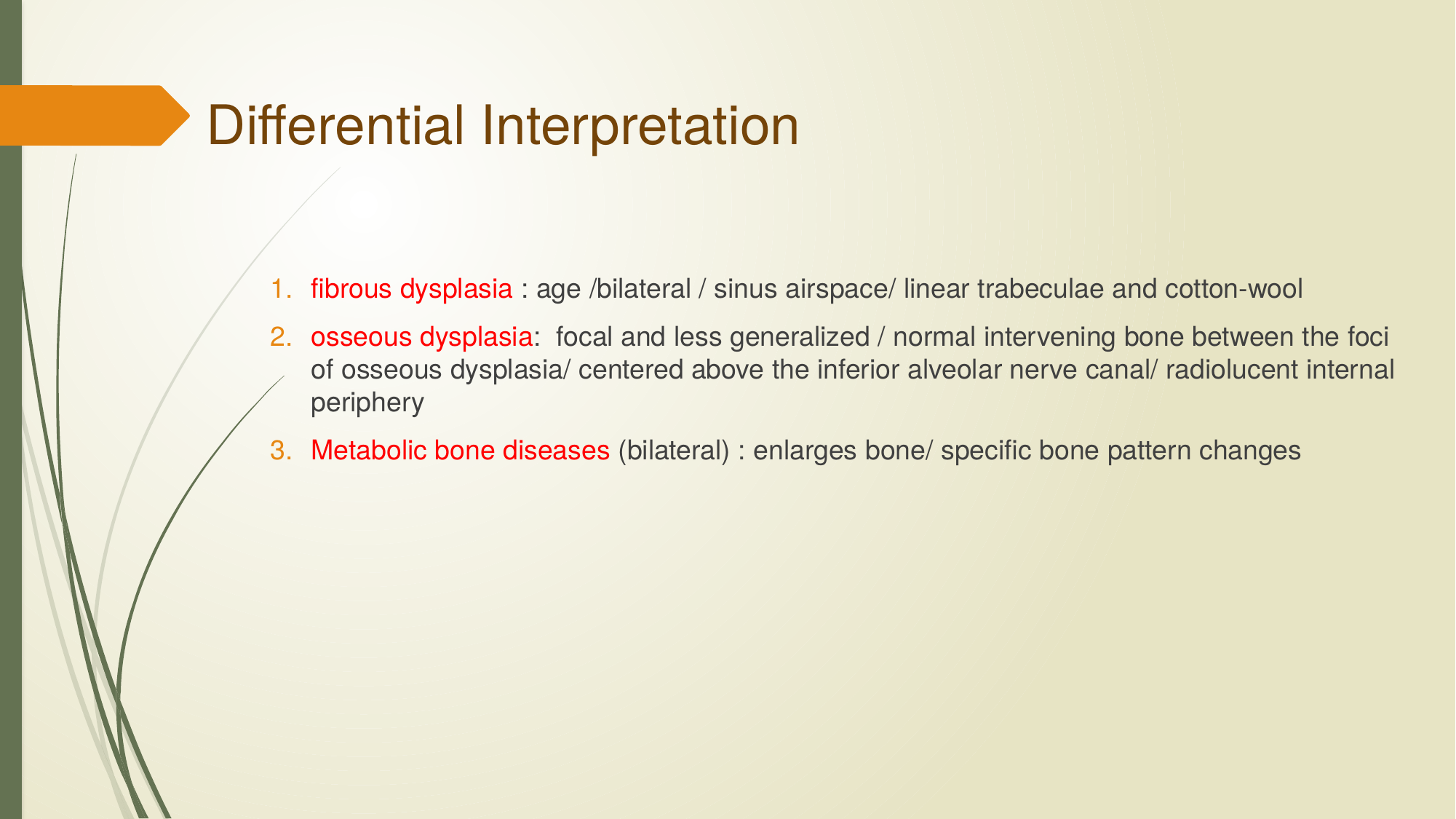

# Differential Interpretation
fibrous dysplasia : age /bilateral / sinus airspace/ linear trabeculae and cotton-wool
osseous dysplasia:  focal and less generalized / normal intervening bone between the foci of osseous dysplasia/ centered above the inferior alveolar nerve canal/ radiolucent internal periphery
Metabolic bone diseases (bilateral) : enlarges bone/ specific bone pattern changes